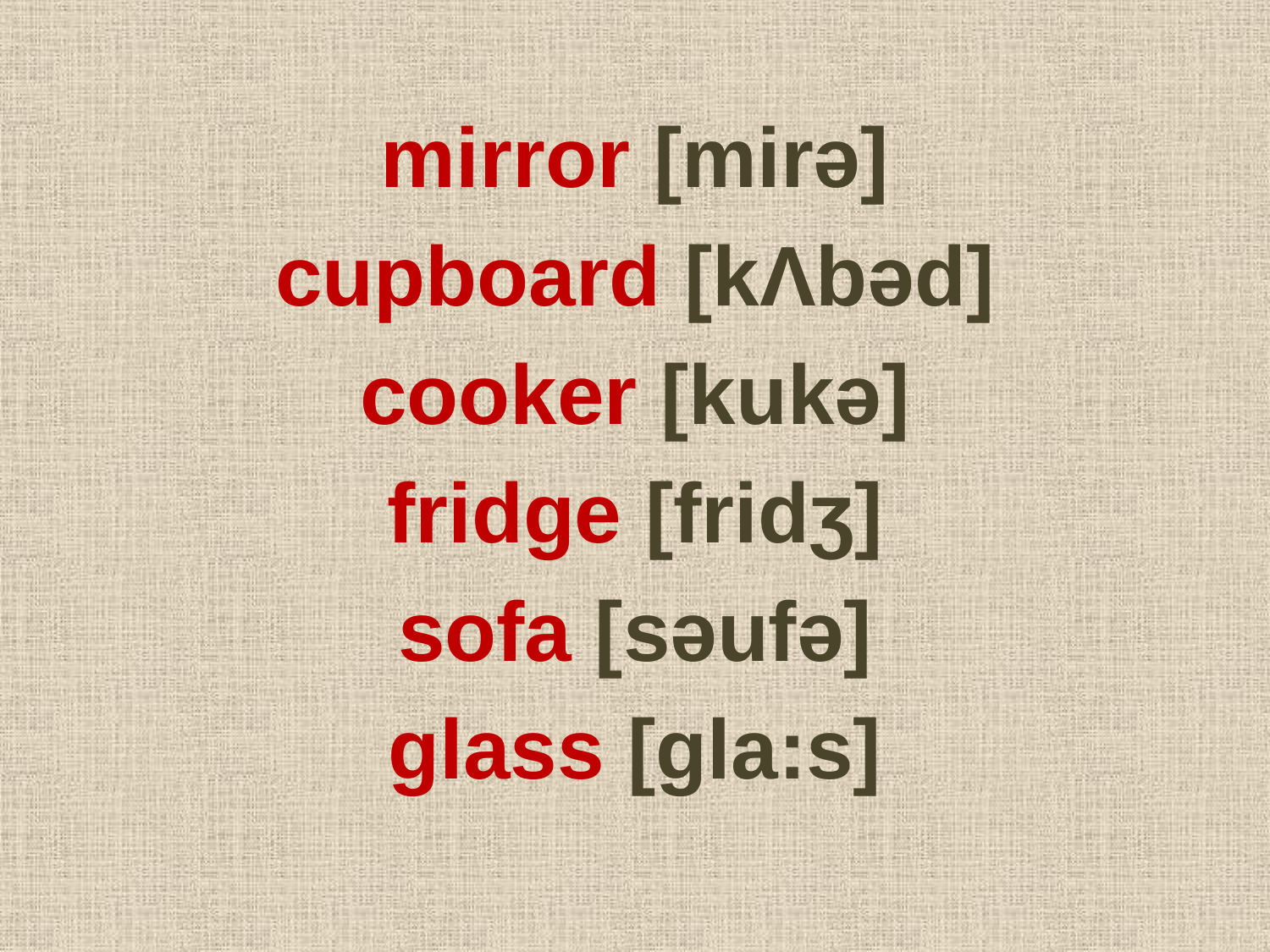

#
mirror [mirǝ]
cupboard [kΛbǝd]
cooker [kukǝ]
fridge [fridʒ]
sofa [sǝufǝ]
glass [gla:s]